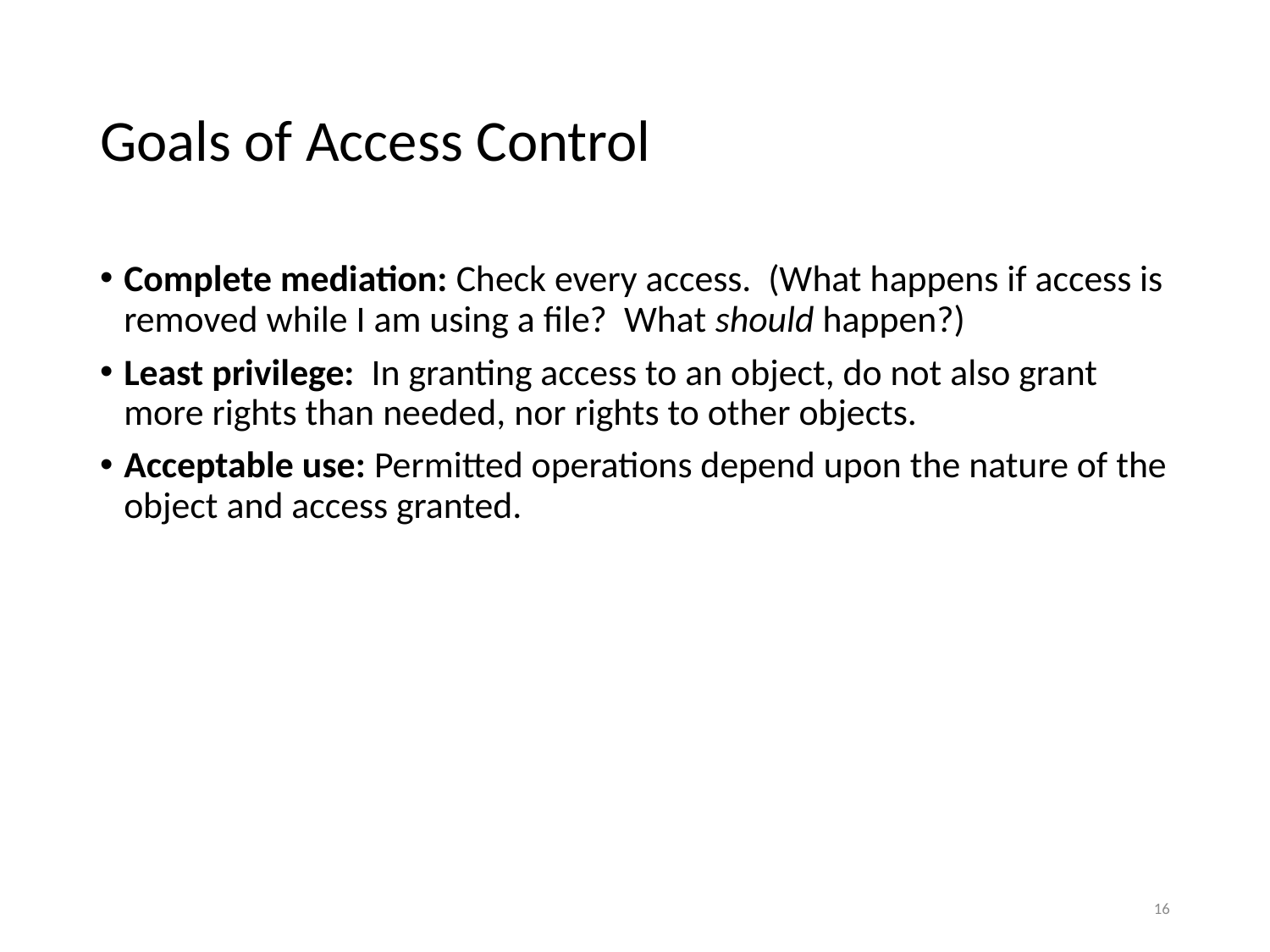

# Goals of Access Control
Complete mediation: Check every access.  (What happens if access is removed while I am using a file?  What should happen?)
Least privilege:  In granting access to an object, do not also grant more rights than needed, nor rights to other objects.
Acceptable use: Permitted operations depend upon the nature of the object and access granted.
16